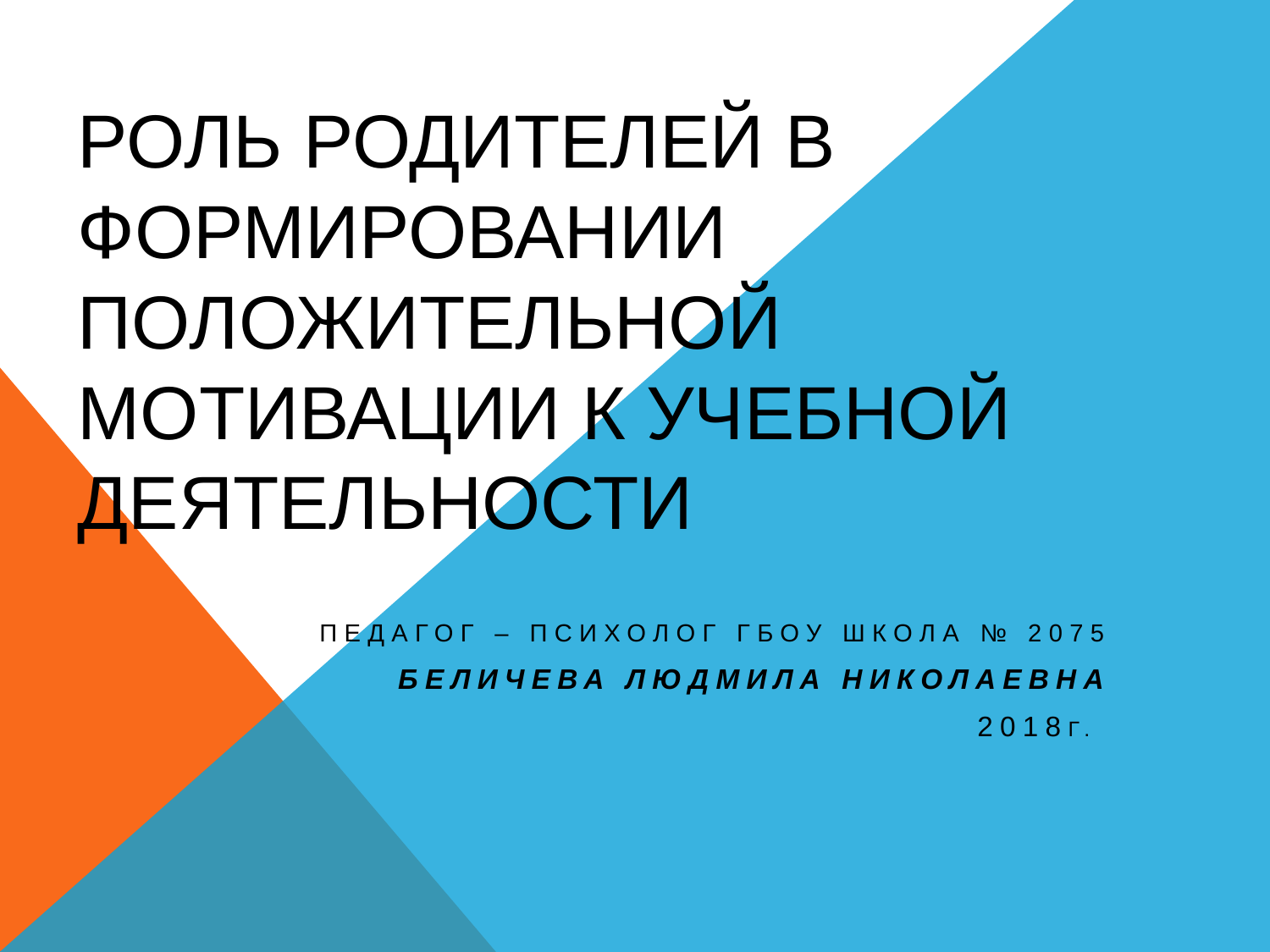

# Роль родителей в формировании положительной мотивации к учебной деятельности
Педагог – психолог ГБОУ Школа № 2075
БЕЛИЧЕВА ЛЮДМИЛА НИКОЛАЕВНА
2018Г.